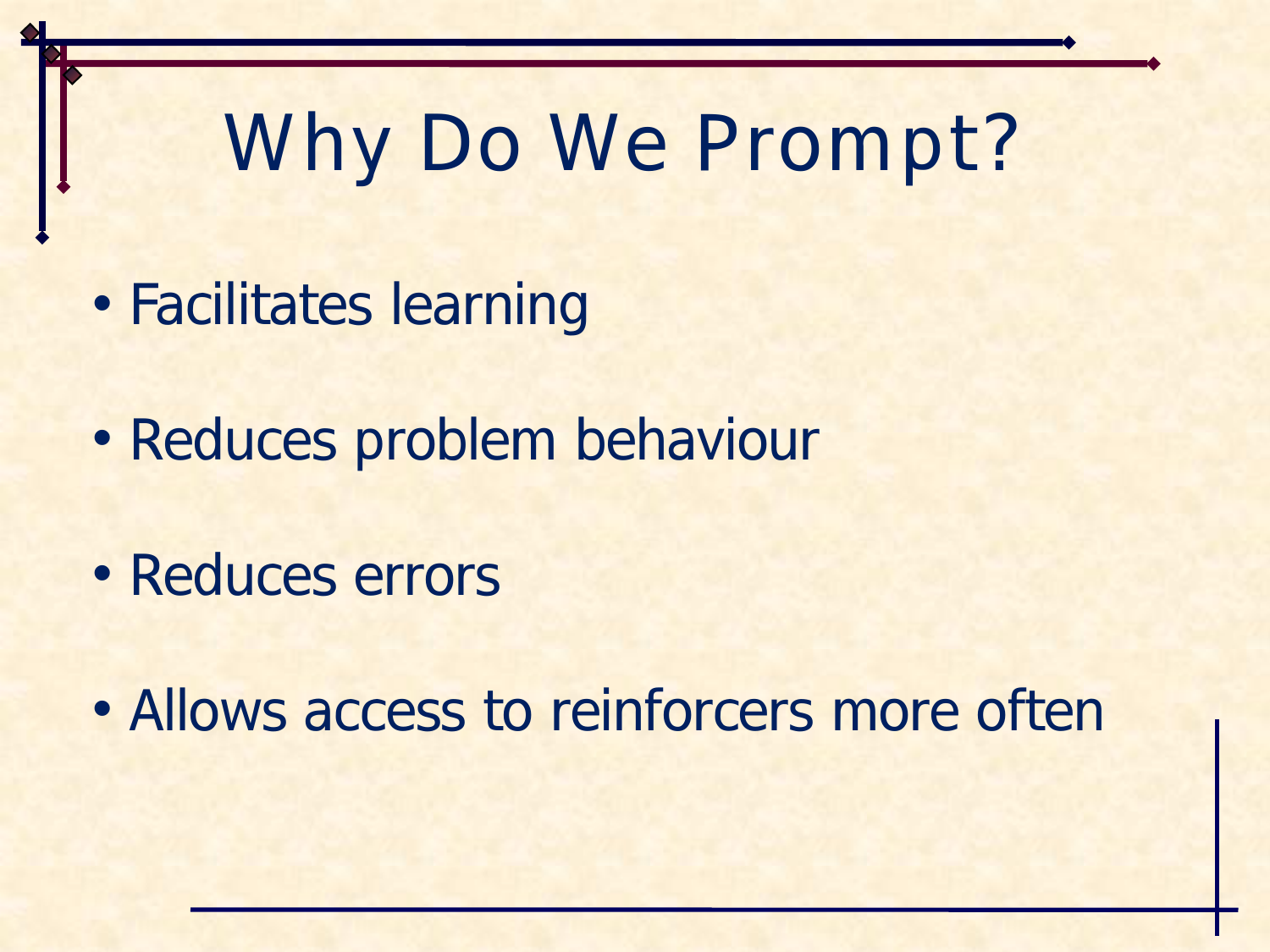

Why Do We Prompt?
 Facilitates learning

 Reduces problem behaviour

 Reduces errors

 Allows access to reinforcers more often